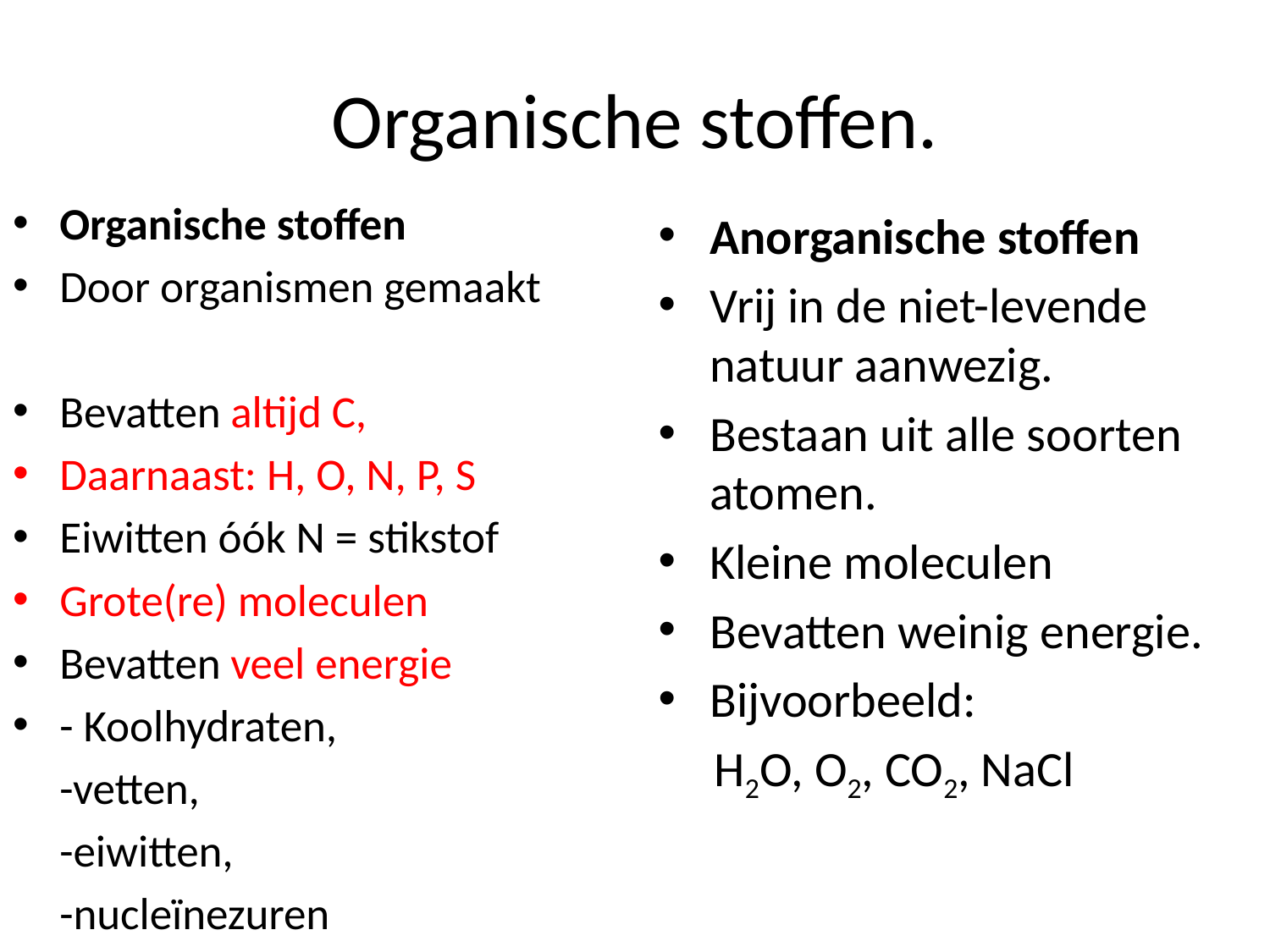

# Organische stoffen.
Organische stoffen
Door organismen gemaakt

Bevatten altijd C,
Daarnaast: H, O, N, P, S
Eiwitten óók N = stikstof
Grote(re) moleculen
Bevatten veel energie
- Koolhydraten,
	-vetten,
	-eiwitten,
	-nucleïnezuren

Anorganische stoffen
Vrij in de niet-levende natuur aanwezig.
Bestaan uit alle soorten atomen.
Kleine moleculen
Bevatten weinig energie.
Bijvoorbeeld:
     H2O, O2, CO2, NaCl